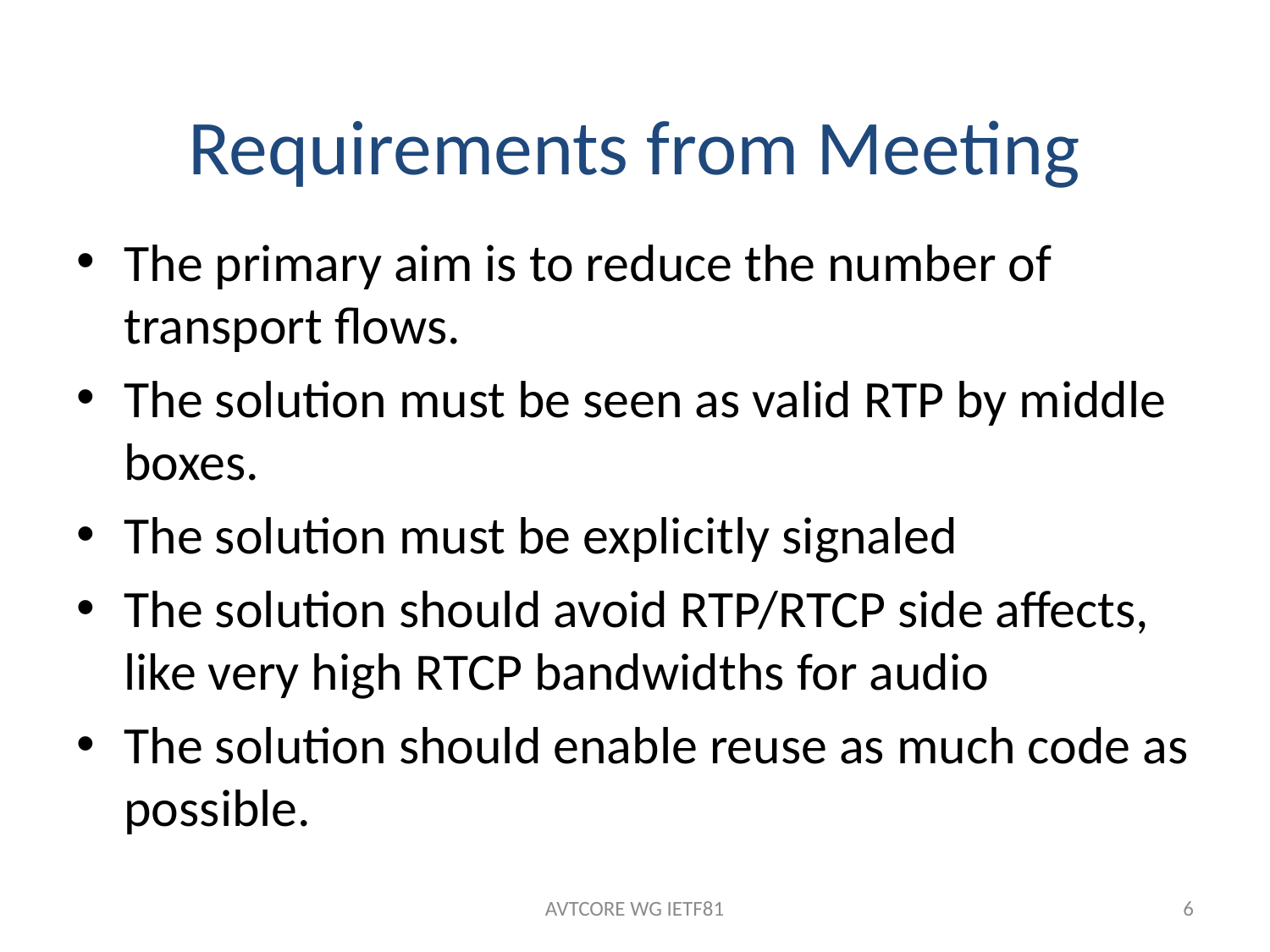

# Requirements from Meeting
The primary aim is to reduce the number of transport flows.
The solution must be seen as valid RTP by middle boxes.
The solution must be explicitly signaled
The solution should avoid RTP/RTCP side affects, like very high RTCP bandwidths for audio
The solution should enable reuse as much code as possible.

AVTCORE WG IETF81
6